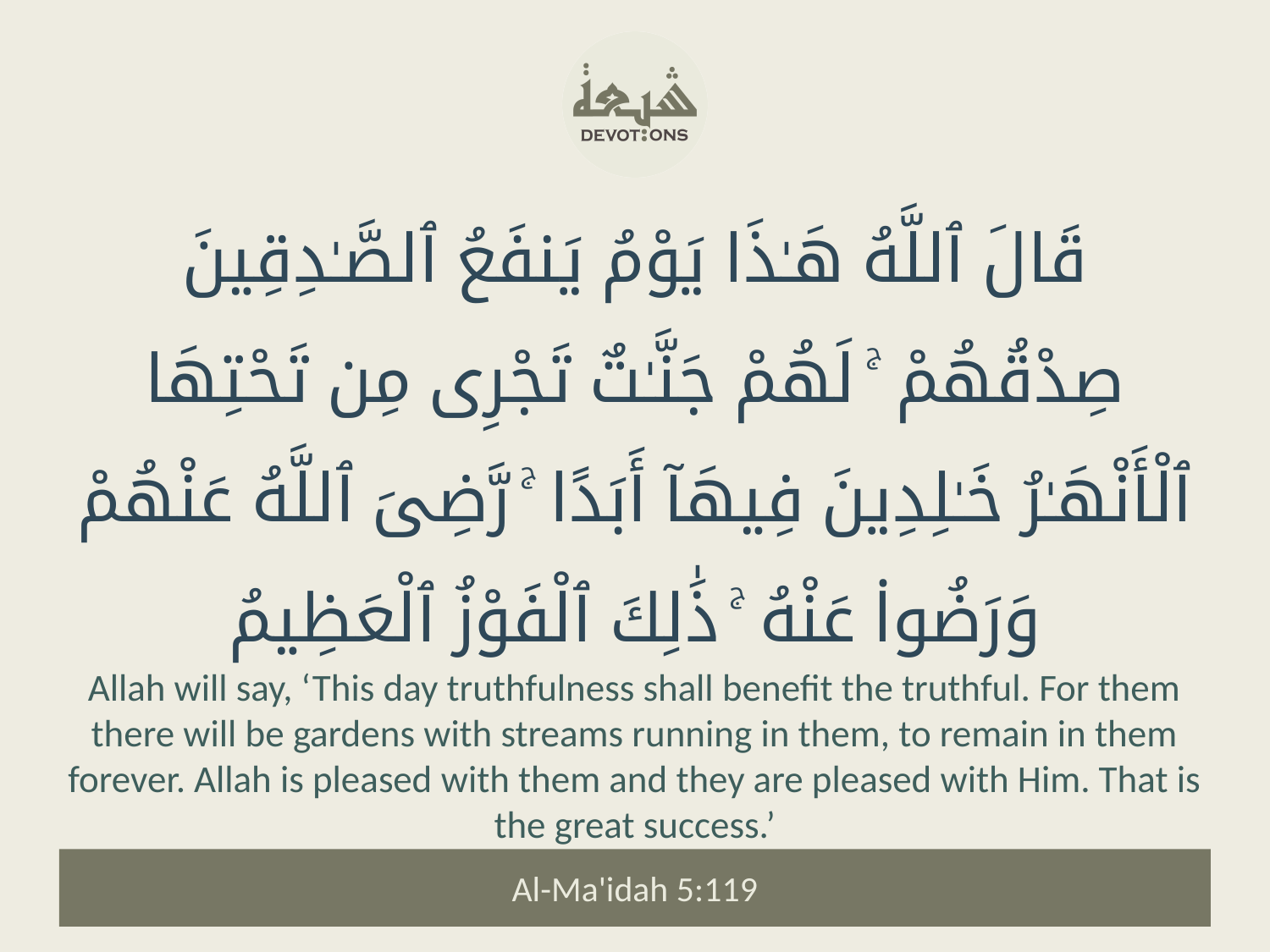

قَالَ ٱللَّهُ هَـٰذَا يَوْمُ يَنفَعُ ٱلصَّـٰدِقِينَ صِدْقُهُمْ ۚ لَهُمْ جَنَّـٰتٌ تَجْرِى مِن تَحْتِهَا ٱلْأَنْهَـٰرُ خَـٰلِدِينَ فِيهَآ أَبَدًا ۚ رَّضِىَ ٱللَّهُ عَنْهُمْ وَرَضُوا۟ عَنْهُ ۚ ذَٰلِكَ ٱلْفَوْزُ ٱلْعَظِيمُ
Allah will say, ‘This day truthfulness shall benefit the truthful. For them there will be gardens with streams running in them, to remain in them forever. Allah is pleased with them and they are pleased with Him. That is the great success.’
Al-Ma'idah 5:119